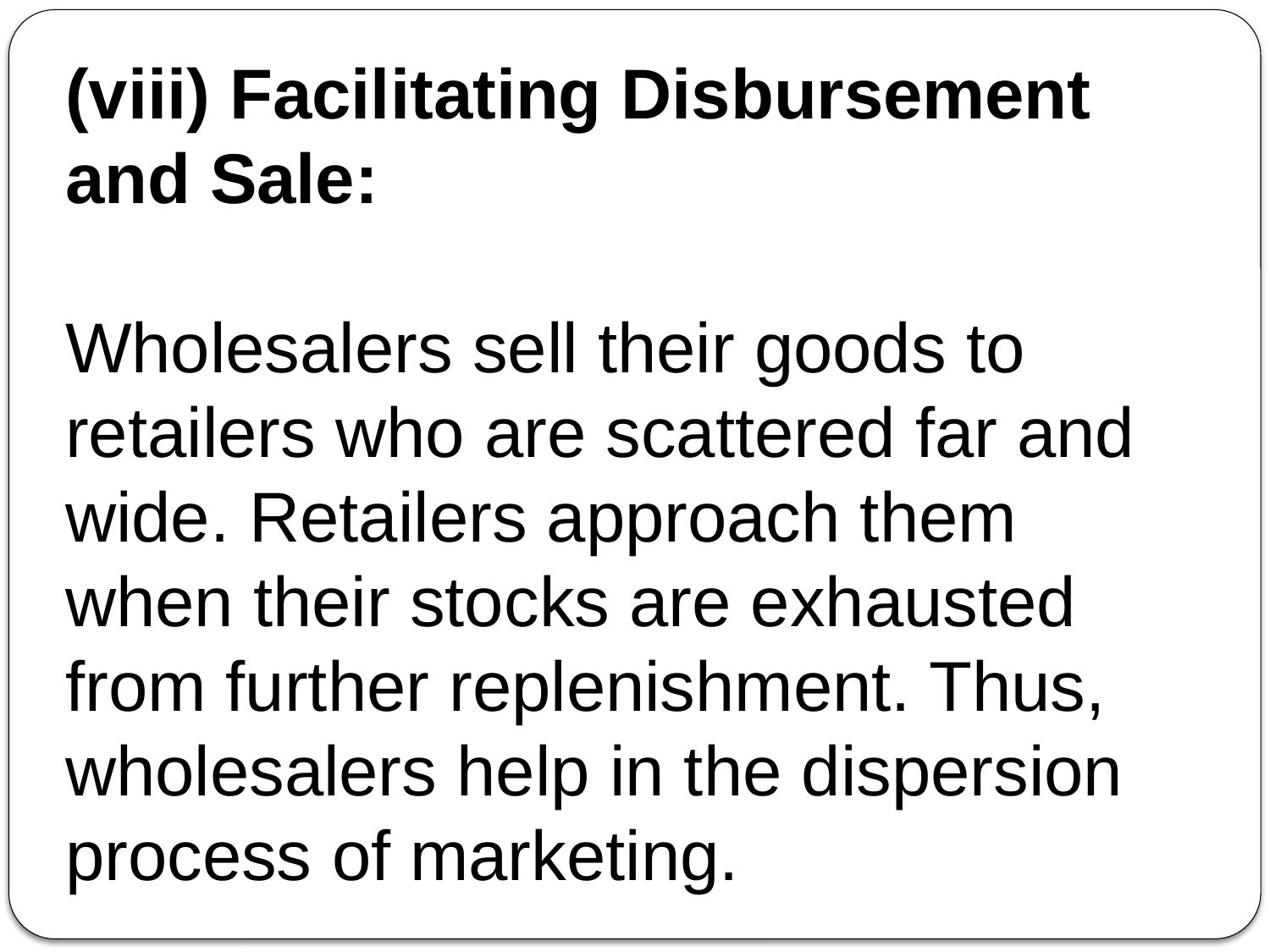

(viii) Facilitating Disbursement and Sale:

Wholesalers sell their goods to retailers who are scattered far and wide. Retailers approach them when their stocks are exhausted from further replenishment. Thus, wholesalers help in the dispersion process of marketing.